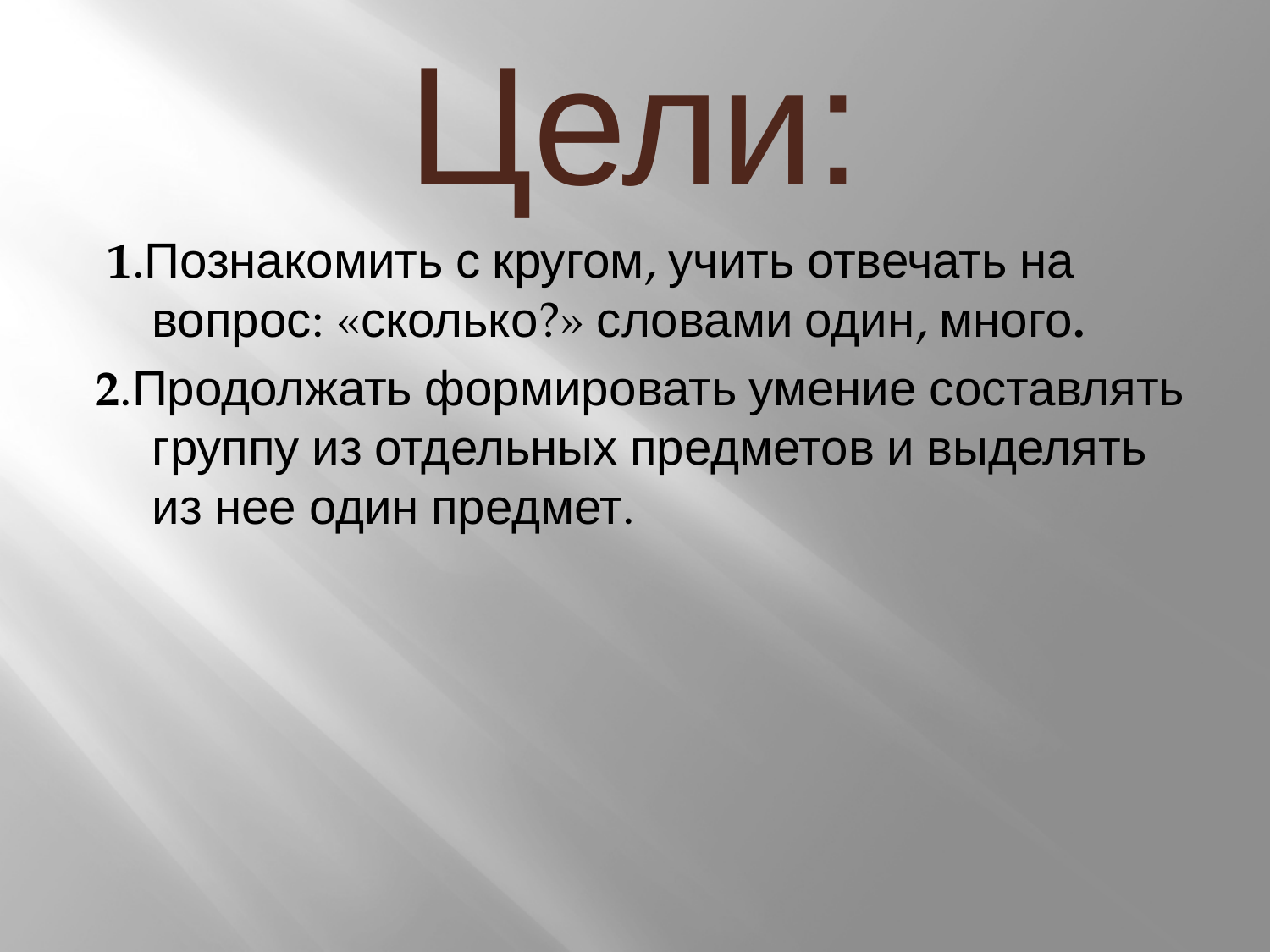

# Цели:
 1.Познакомить с кругом, учить отвечать на вопрос: «сколько?» словами один, много.
2.Продолжать формировать умение составлять группу из отдельных предметов и выделять из нее один предмет.